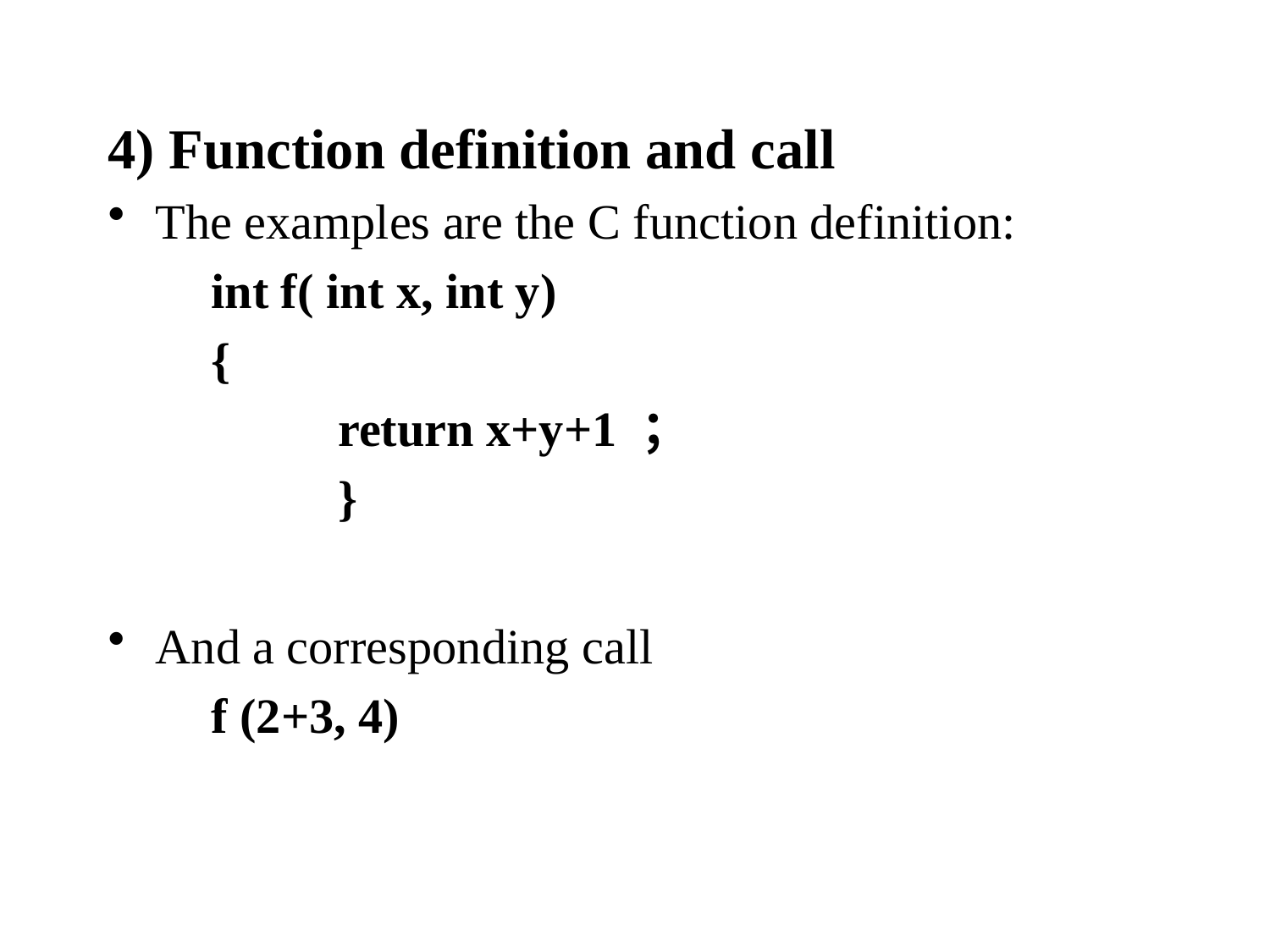

4) Function definition and call
The examples are the C function definition:
	int f( int x, int y)
	{
		return x+y+1 ；
		}

And a corresponding call
	f (2+3, 4)